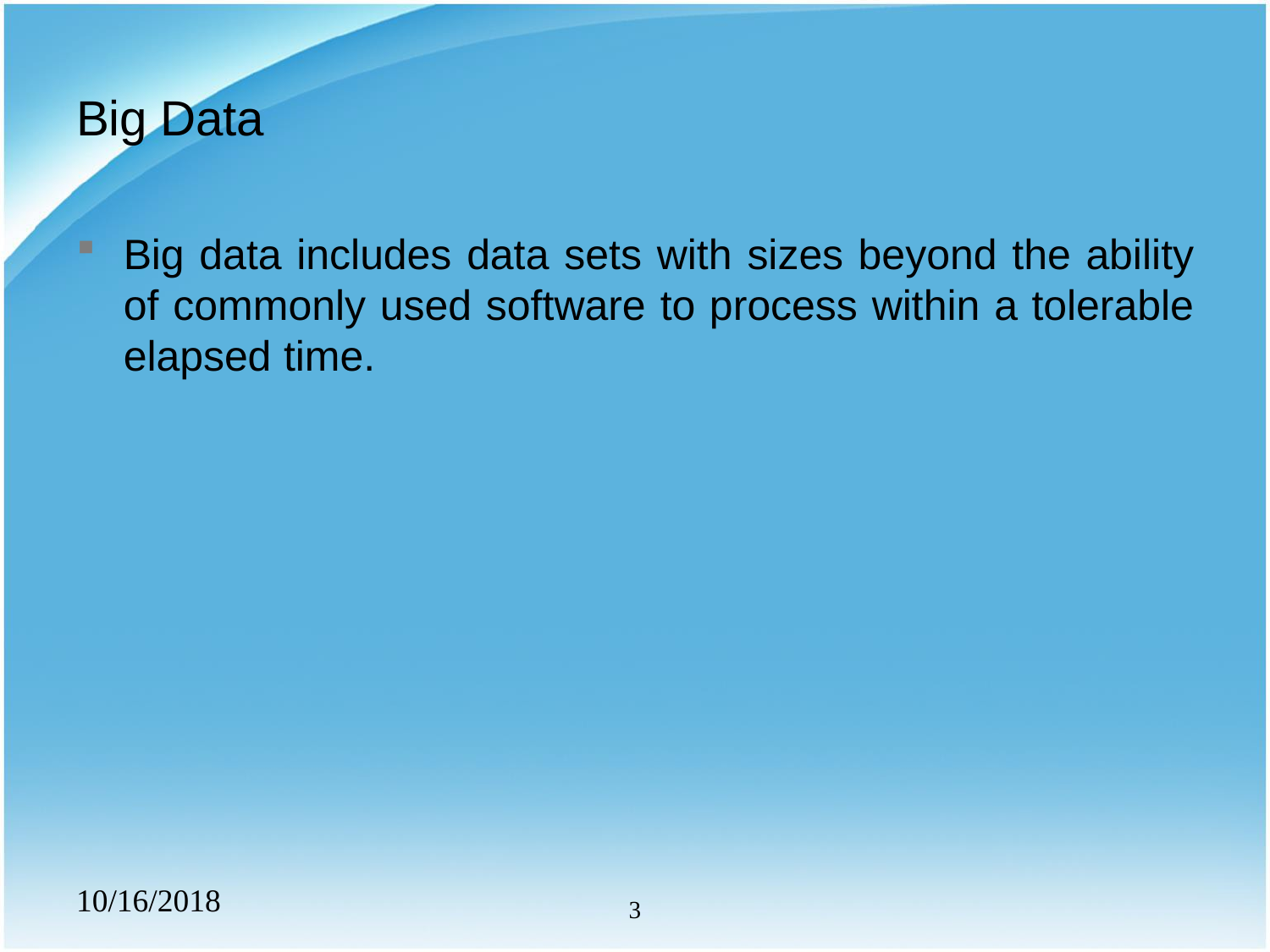

# Big Data
Big data includes data sets with sizes beyond the ability of commonly used software to process within a tolerable elapsed time.
10/16/2018
3